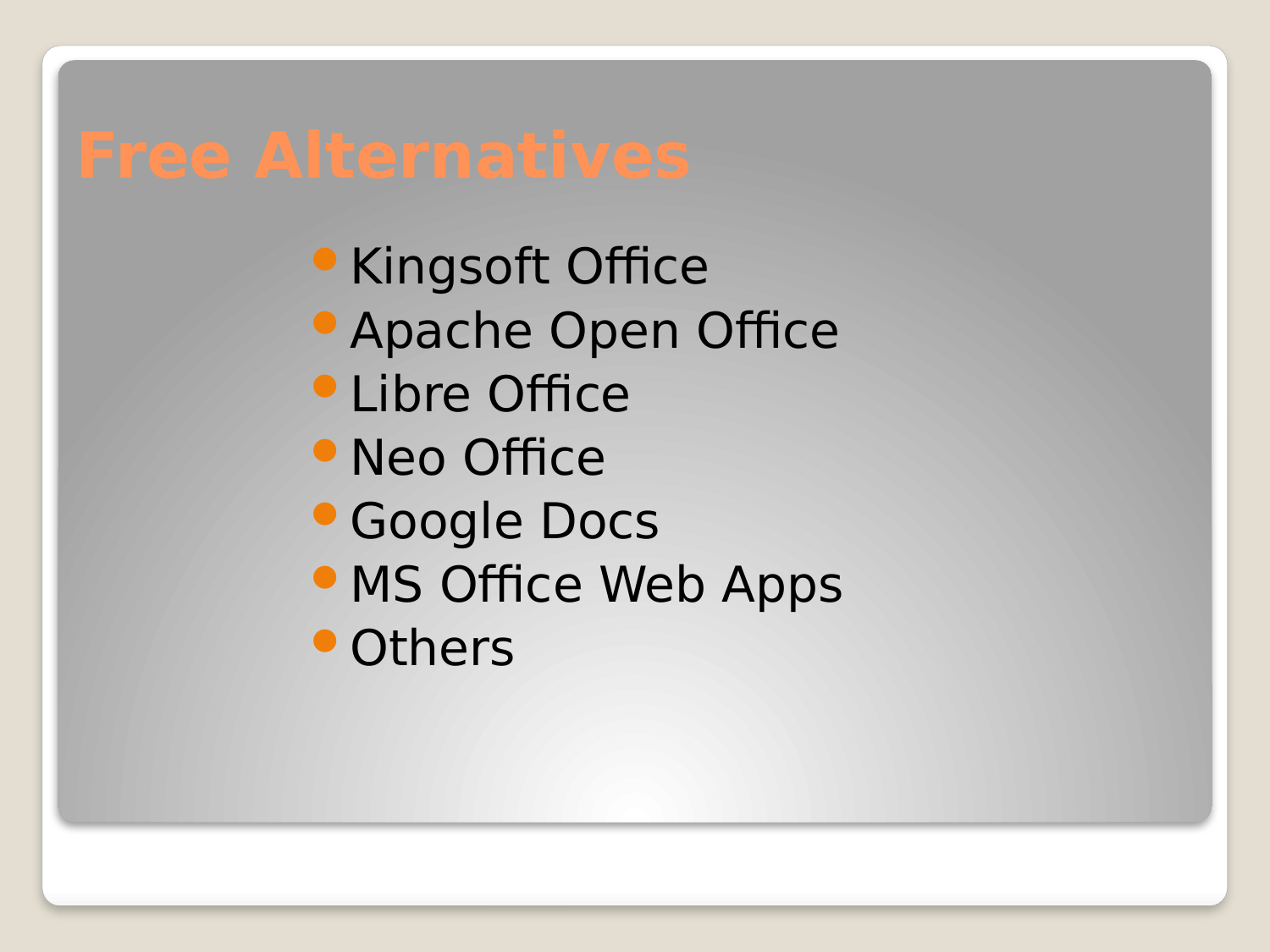

# Free Alternatives
Kingsoft Office
Apache Open Office
Libre Office
Neo Office
Google Docs
MS Office Web Apps
Others